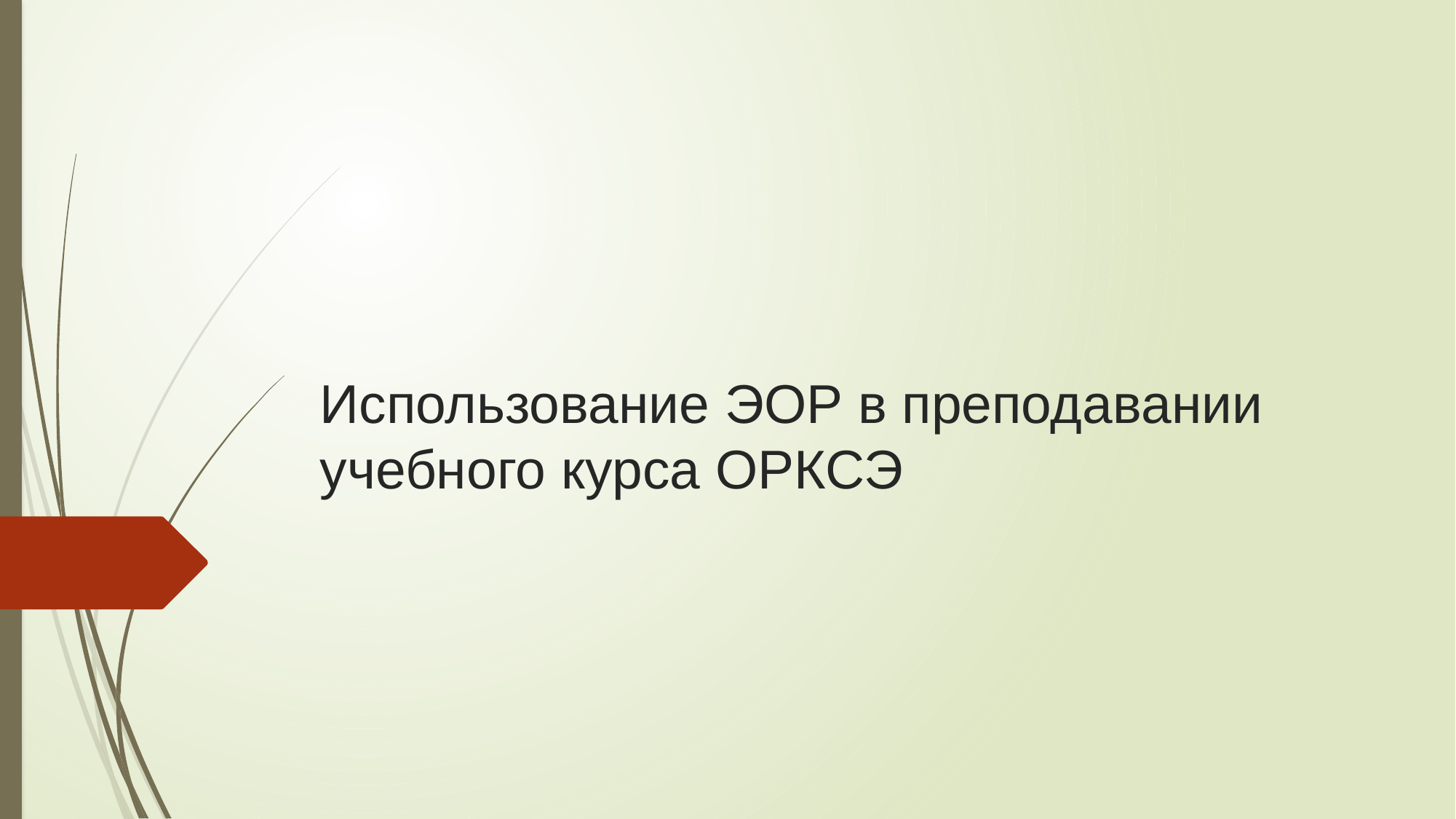

# Использование ЭОР в преподавании учебного курса ОРКСЭ